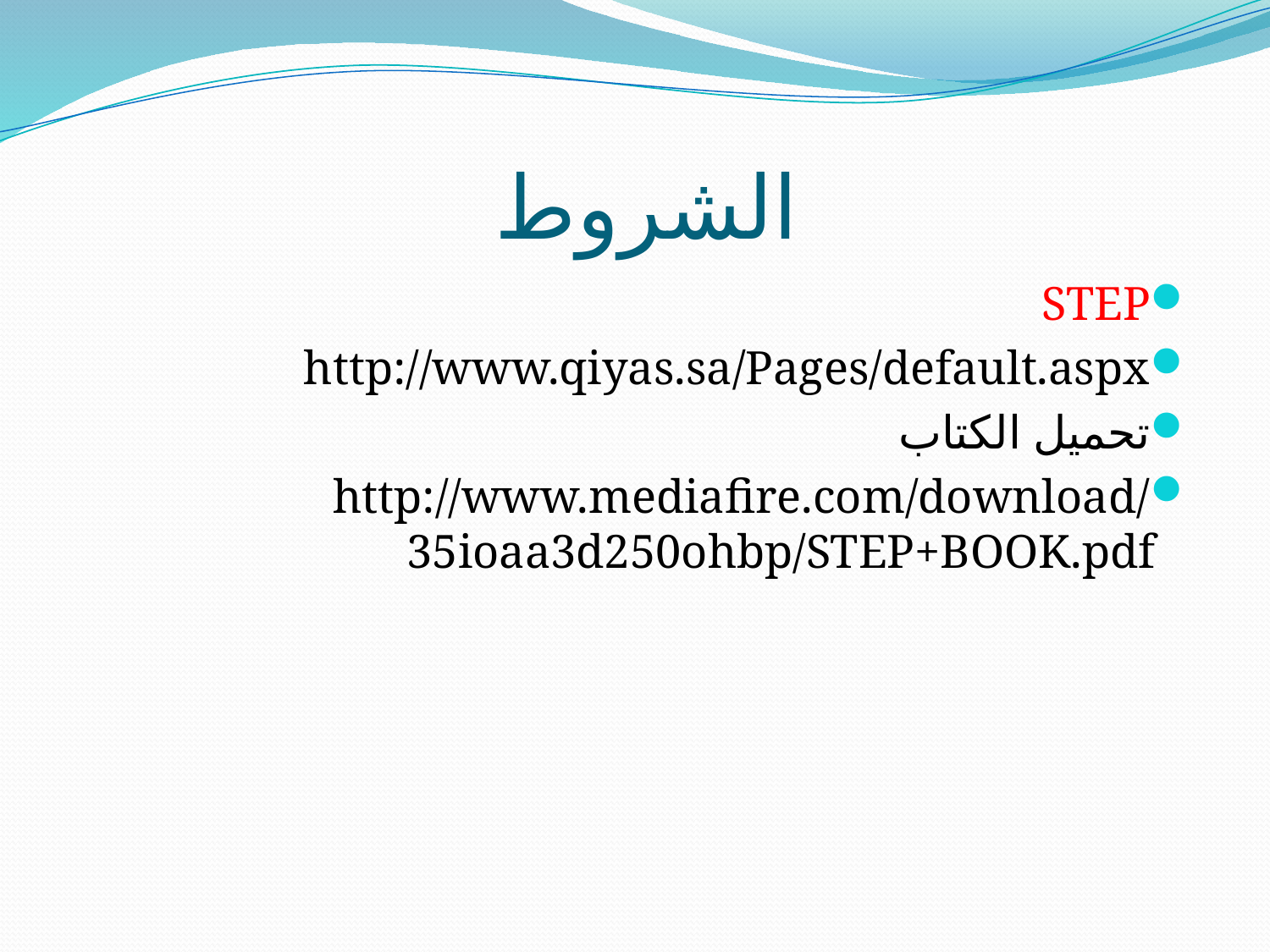

# الشروط
STEP
http://www.qiyas.sa/Pages/default.aspx
تحميل الكتاب
http://www.mediafire.com/download/35ioaa3d250ohbp/STEP+BOOK.pdf